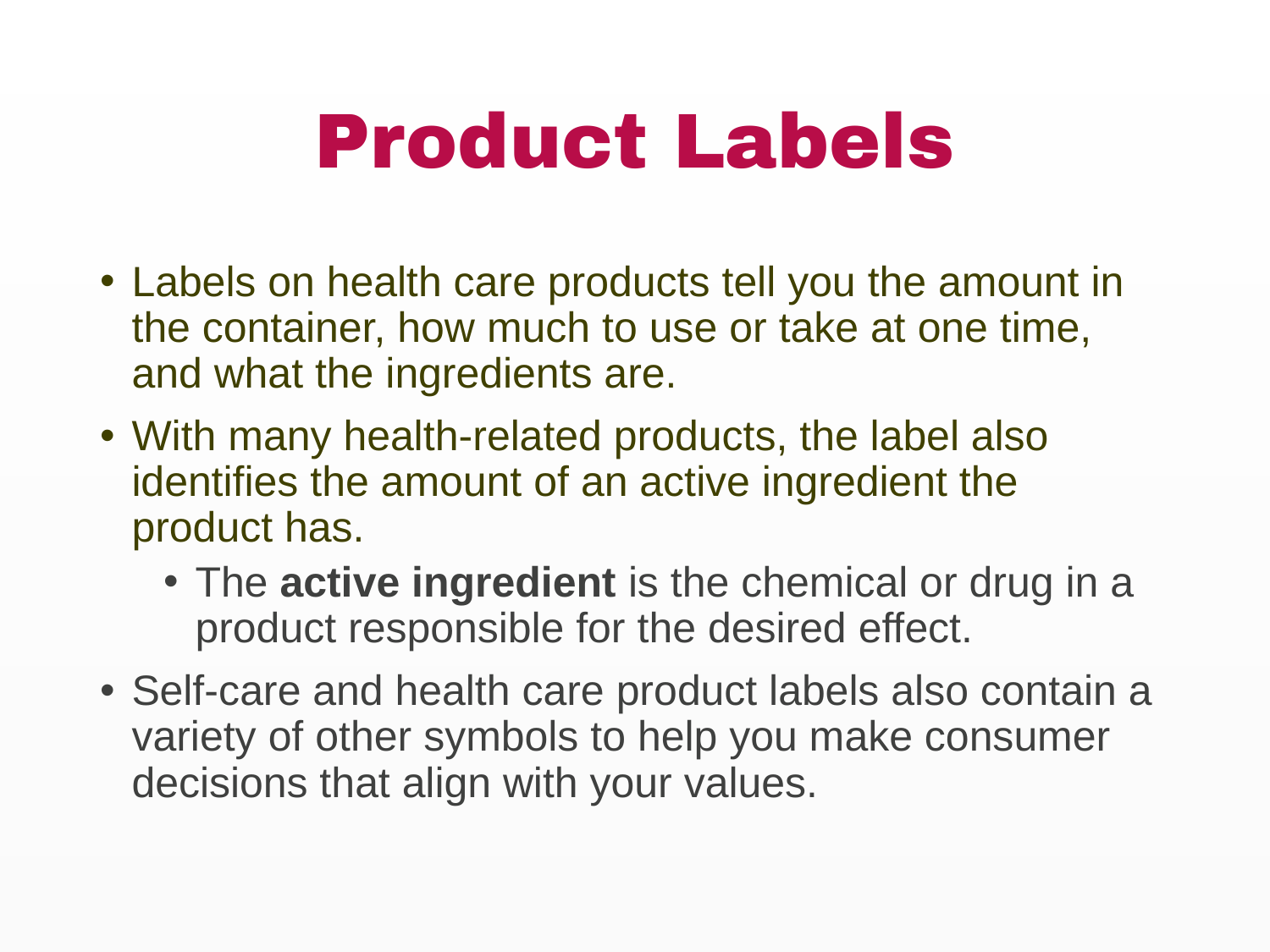

# Product Labels
Labels on health care products tell you the amount in the container, how much to use or take at one time, and what the ingredients are.
With many health-related products, the label also identifies the amount of an active ingredient the product has.
The active ingredient is the chemical or drug in a product responsible for the desired effect.
Self-care and health care product labels also contain a variety of other symbols to help you make consumer decisions that align with your values.